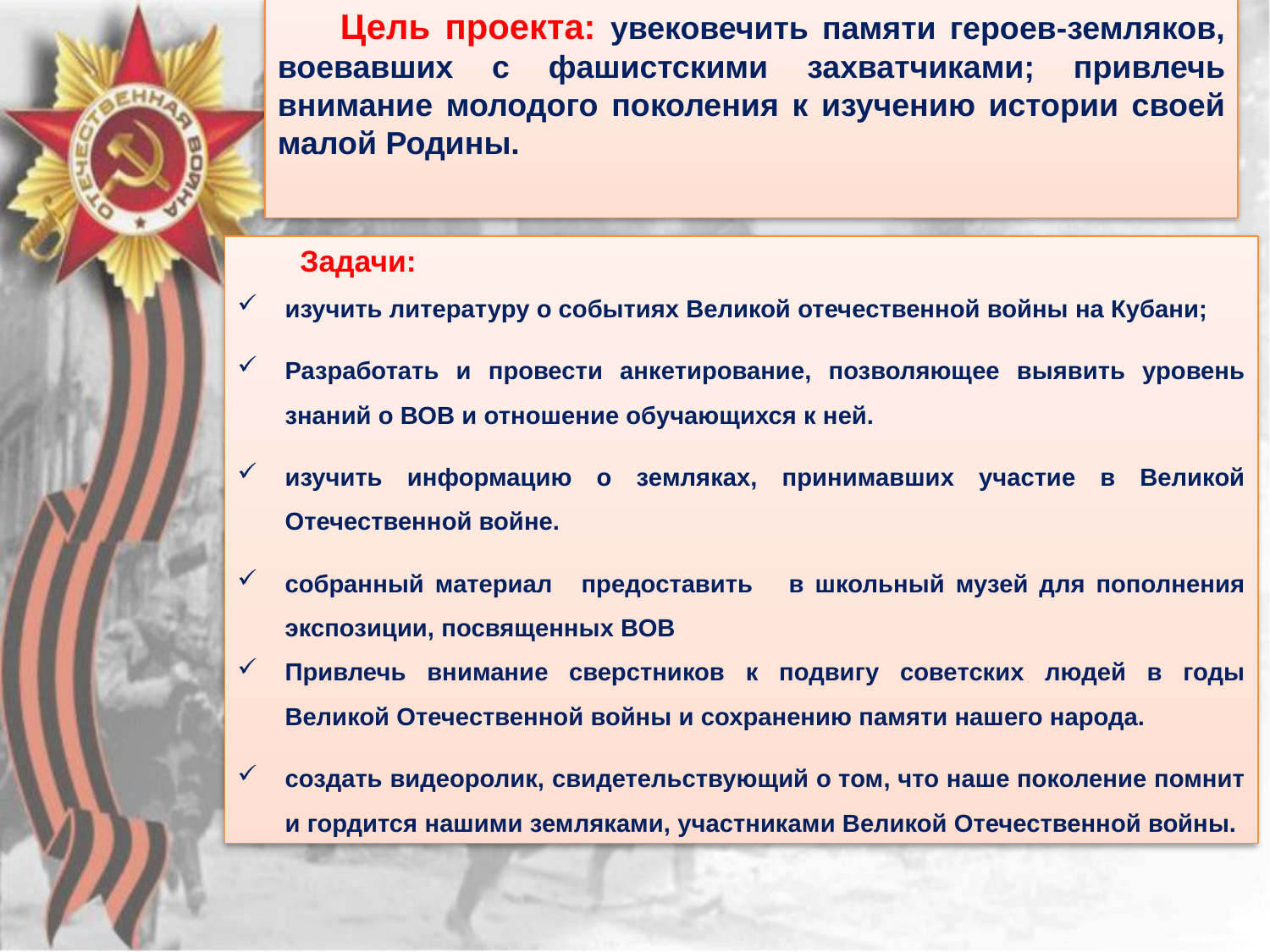

Цель проекта: увековечить памяти героев-земляков, воевавших с фашистскими захватчиками; привлечь внимание молодого поколения к изучению истории своей малой Родины.

Задачи:
изучить литературу о событиях Великой отечественной войны на Кубани;
Разработать и провести анкетирование, позволяющее выявить уровень знаний о ВОВ и отношение обучающихся к ней.
изучить информацию о земляках, принимавших участие в Великой Отечественной войне.
собранный материал   предоставить    в школьный музей для пополнения экспозиции, посвященных ВОВ
Привлечь внимание сверстников к подвигу советских людей в годы Великой Отечественной войны и сохранению памяти нашего народа.
создать видеоролик, свидетельствующий о том, что наше поколение помнит и гордится нашими земляками, участниками Великой Отечественной войны.